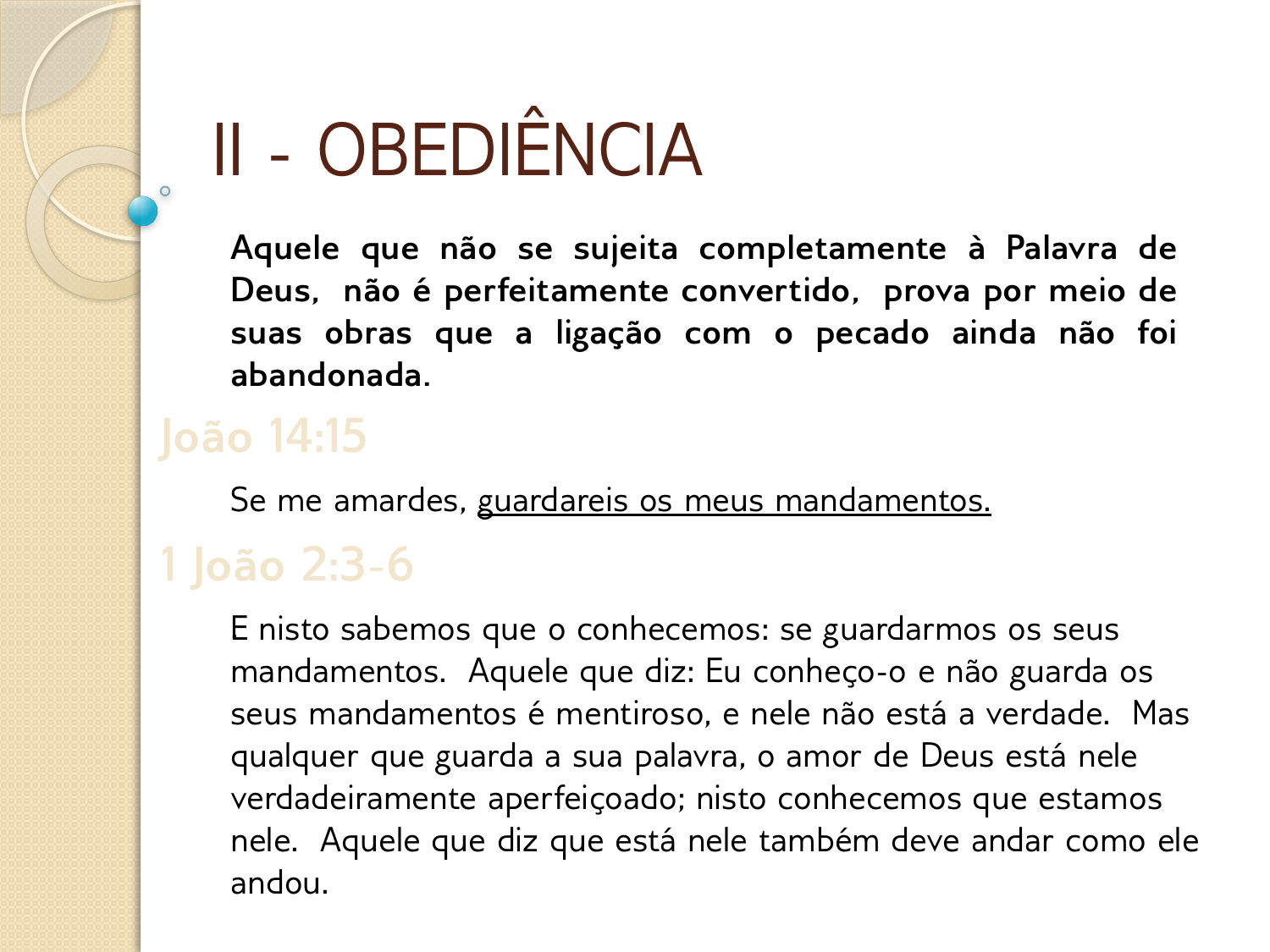

II - OBEDIÊNCIA
Aquele que não se sujeita completamente à Palavra de Deus,  não é perfeitamente convertido,  prova por meio de suas obras que a ligação com o pecado ainda não foi abandonada.
João 14:15
Se me amardes, guardareis os meus mandamentos.

.
1 João 2:3-6
E nisto sabemos que o conhecemos: se guardarmos os seus mandamentos.  Aquele que diz: Eu conheço-o e não guarda os seus mandamentos é mentiroso, e nele não está a verdade.  Mas qualquer que guarda a sua palavra, o amor de Deus está nele verdadeiramente aperfeiçoado; nisto conhecemos que estamos nele.  Aquele que diz que está nele também deve andar como ele andou.